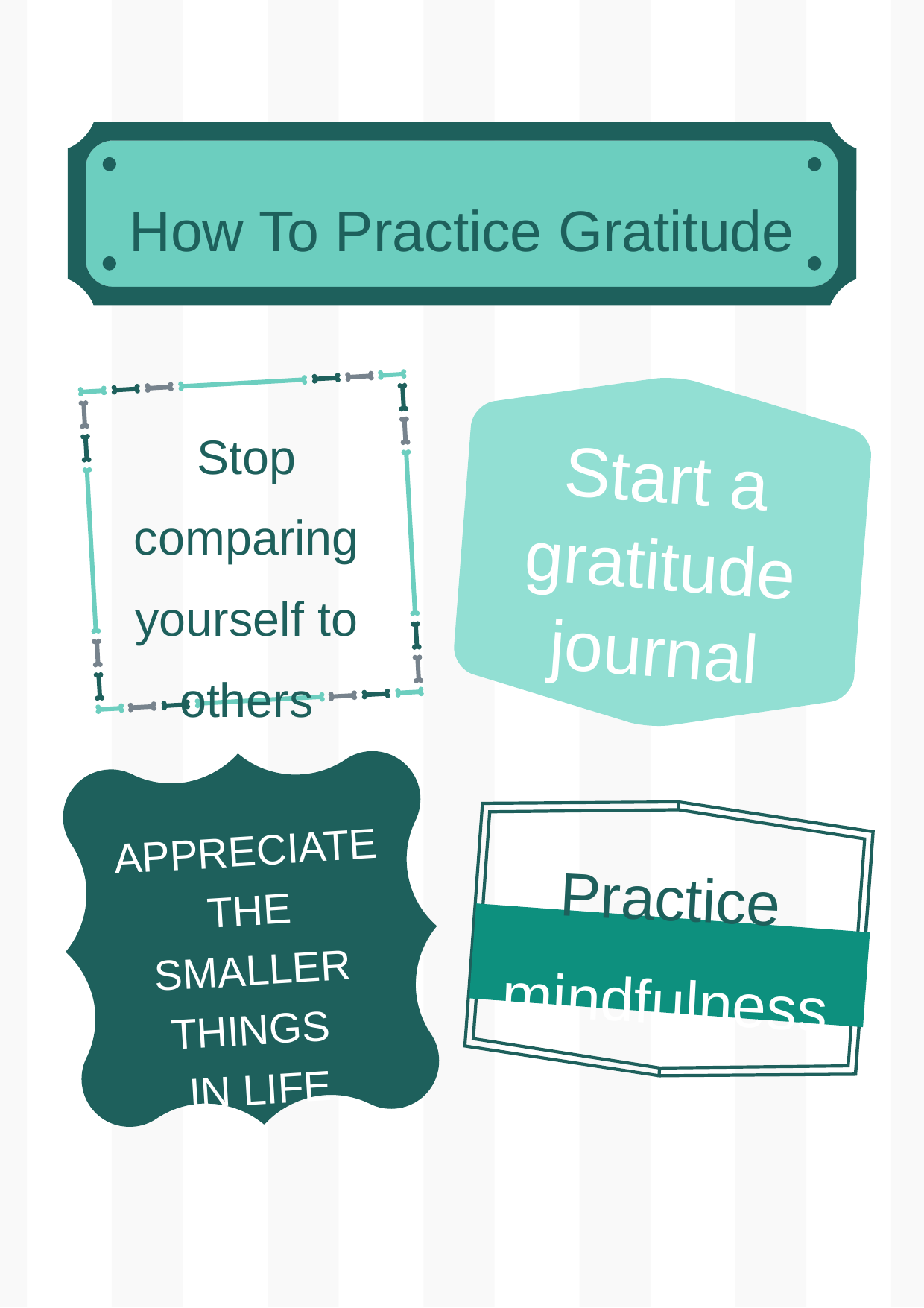

How To Practice Gratitude

Stop comparing yourself to others
Start a gratitude journal

APPRECIATE THE SMALLER THINGS
IN LIFE
Practice mindfulness